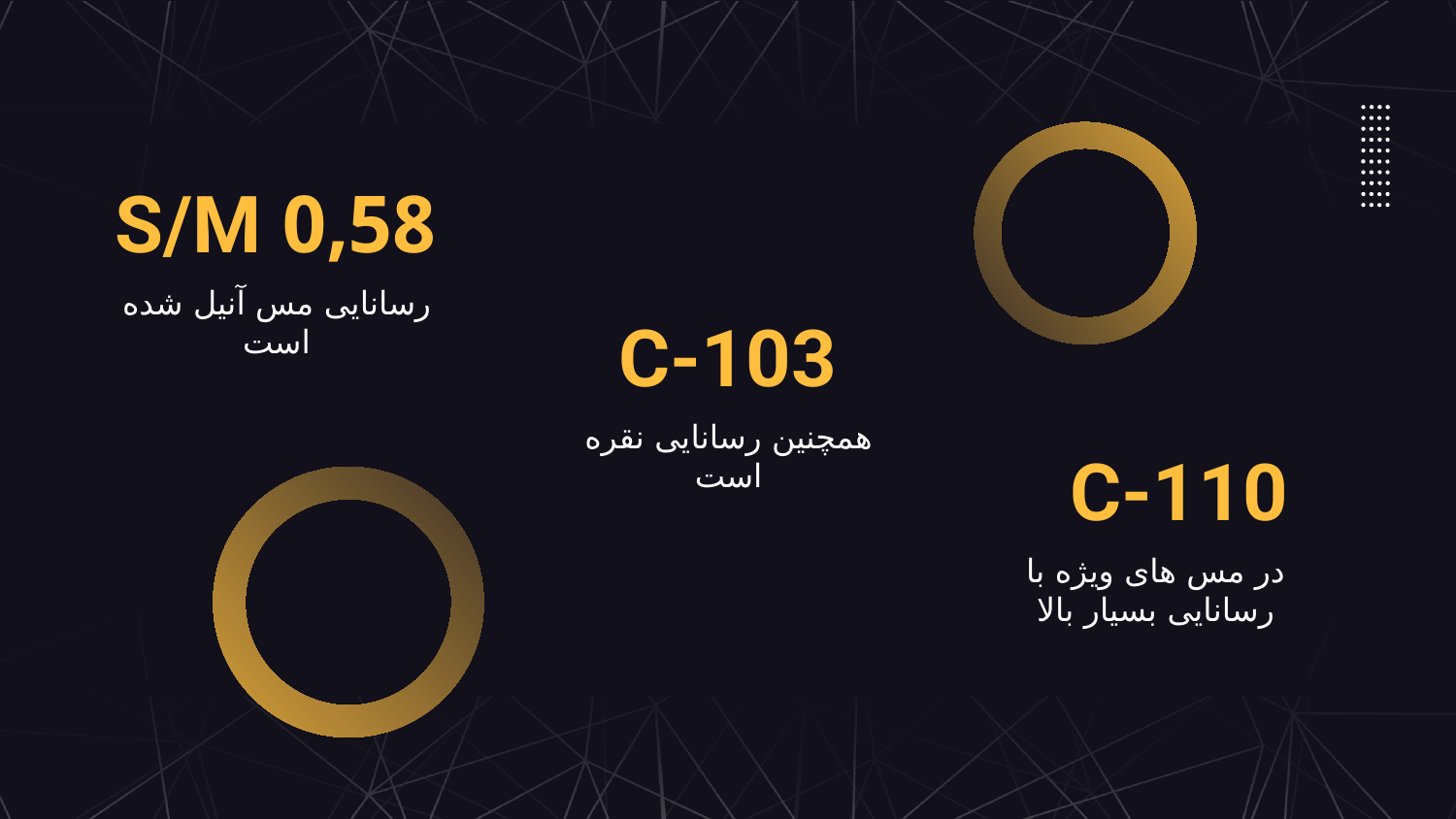

# 0,58 S/M
رسانایی مس آنیل شده است
C-103
همچنین رسانایی نقره است
C-110
در مس های ویژه با رسانایی بسیار بالا